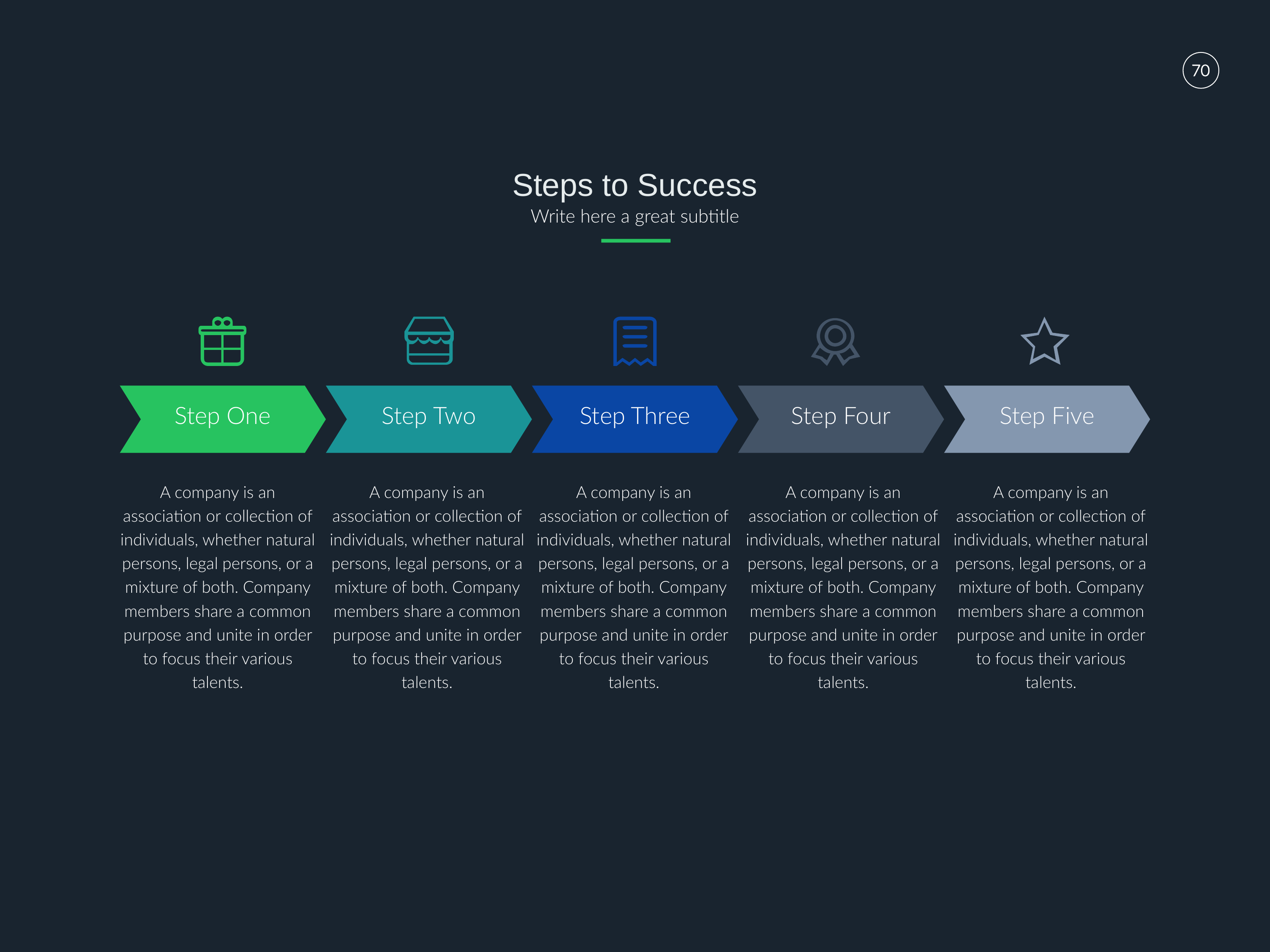

Steps to Success
Write here a great subtitle

Step One
Step Two
Step Three
Step Four
Step Five
A company is an association or collection of individuals, whether natural persons, legal persons, or a mixture of both. Company members share a common purpose and unite in order to focus their various talents.
A company is an association or collection of individuals, whether natural persons, legal persons, or a mixture of both. Company members share a common purpose and unite in order to focus their various talents.
A company is an association or collection of individuals, whether natural persons, legal persons, or a mixture of both. Company members share a common purpose and unite in order to focus their various talents.
A company is an association or collection of individuals, whether natural persons, legal persons, or a mixture of both. Company members share a common purpose and unite in order to focus their various talents.
A company is an association or collection of individuals, whether natural persons, legal persons, or a mixture of both. Company members share a common purpose and unite in order to focus their various talents.